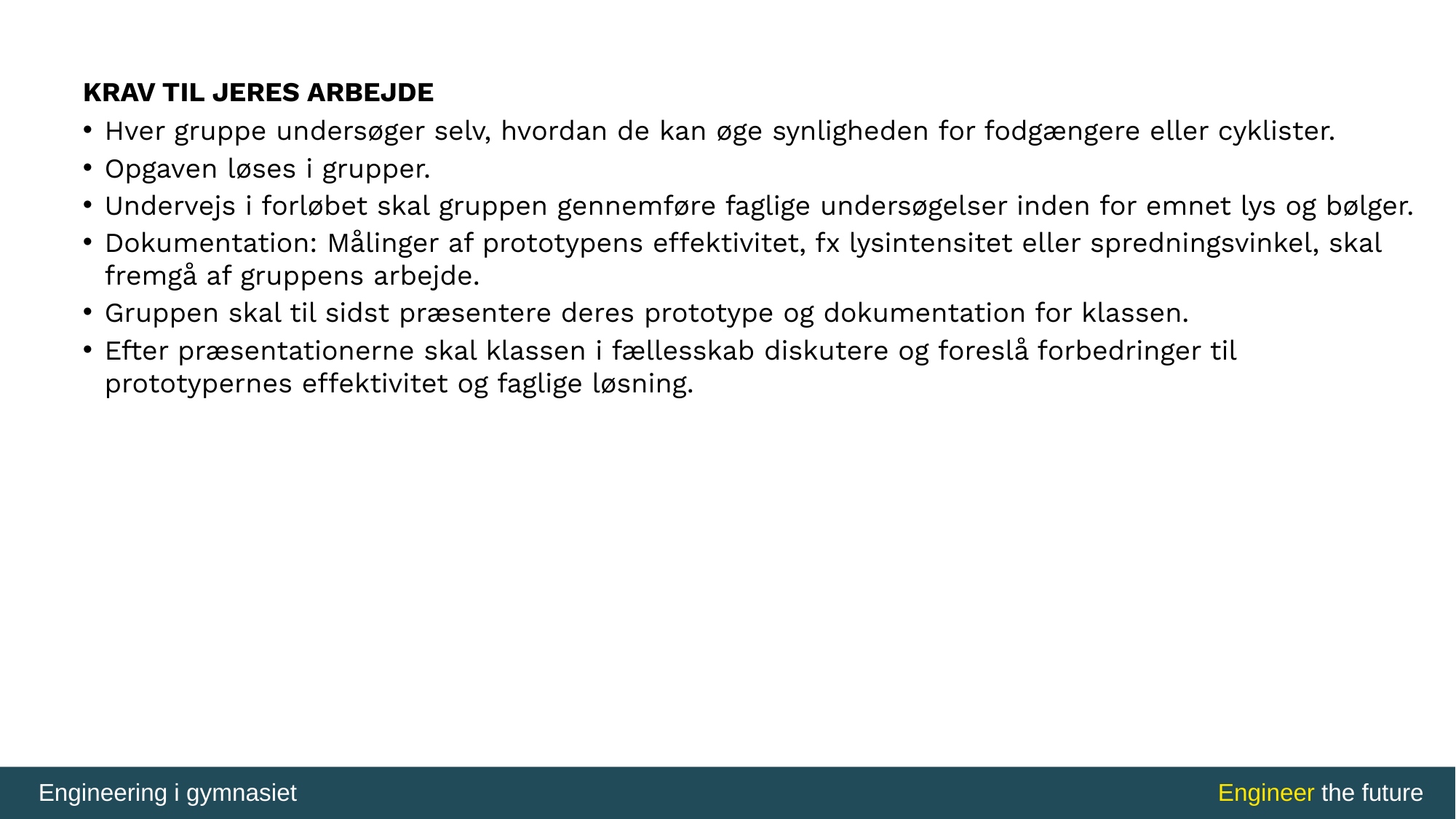

KRAV til jeres arbejde
Hver gruppe undersøger selv, hvordan de kan øge synligheden for fodgængere eller cyklister.
Opgaven løses i grupper.
Undervejs i forløbet skal gruppen gennemføre faglige undersøgelser inden for emnet lys og bølger.
Dokumentation: Målinger af prototypens effektivitet, fx lysintensitet eller spredningsvinkel, skal fremgå af gruppens arbejde.
Gruppen skal til sidst præsentere deres prototype og dokumentation for klassen.
Efter præsentationerne skal klassen i fællesskab diskutere og foreslå forbedringer til prototypernes effektivitet og faglige løsning.